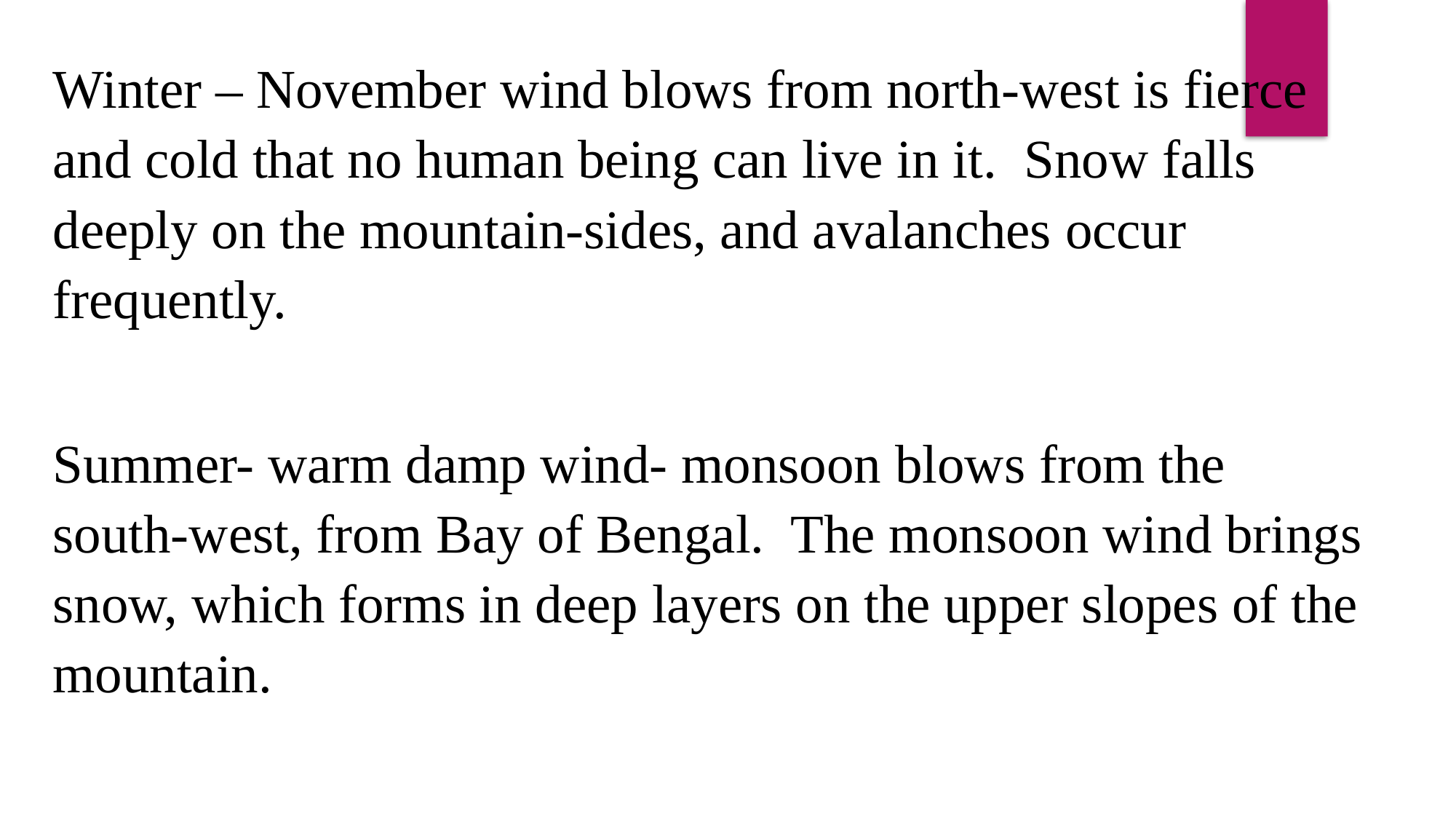

Winter – November wind blows from north-west is fierce and cold that no human being can live in it.  Snow falls deeply on the mountain-sides, and avalanches occur frequently.

Summer- warm damp wind- monsoon blows from the south-west, from Bay of Bengal.  The monsoon wind brings snow, which forms in deep layers on the upper slopes of the mountain.